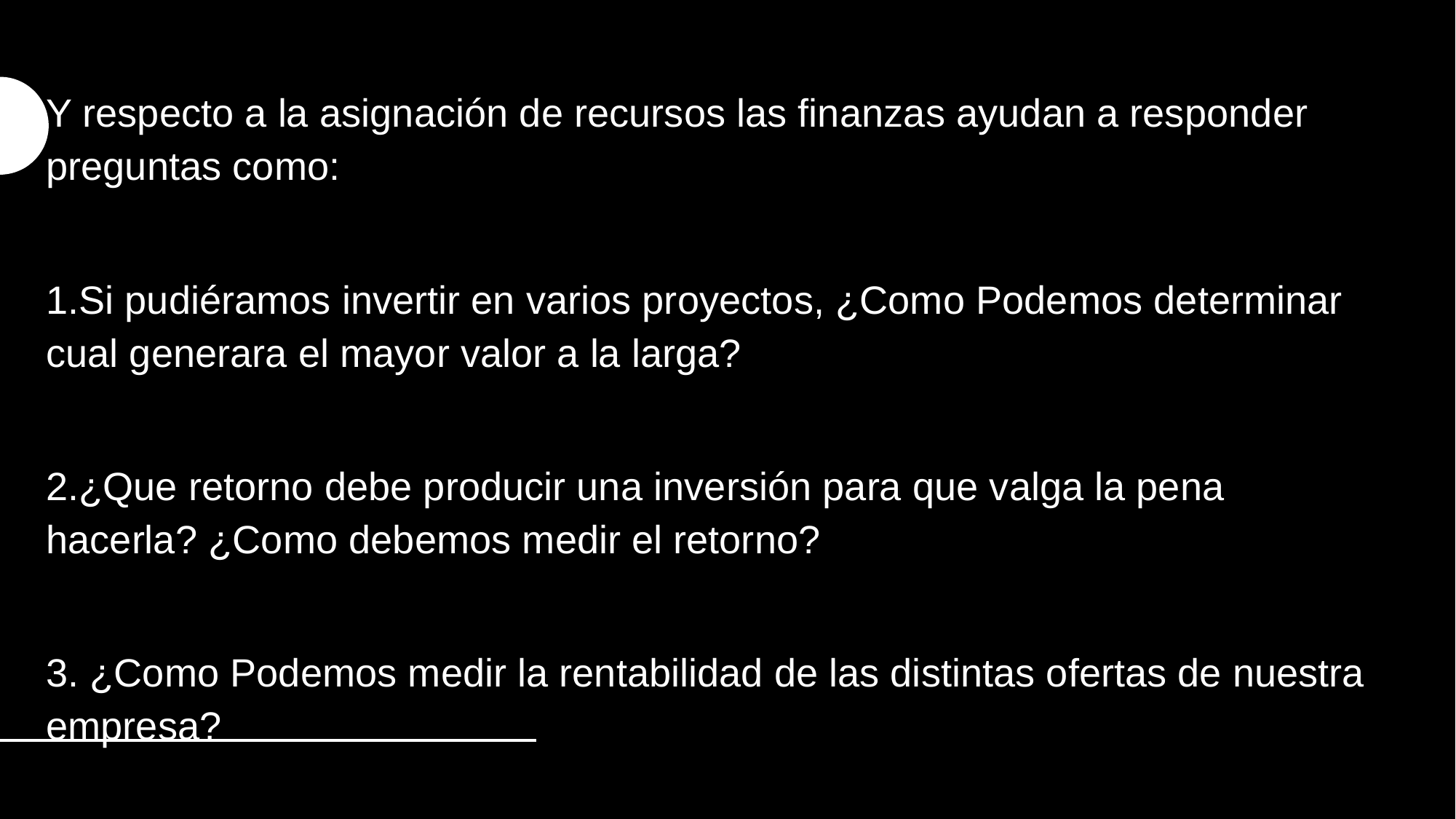

Y respecto a la asignación de recursos las finanzas ayudan a responder preguntas como:

1.Si pudiéramos invertir en varios proyectos, ¿Como Podemos determinar  cual generara el mayor valor a la larga?

2.¿Que retorno debe producir una inversión para que valga la pena hacerla? ¿Como debemos medir el retorno?

3. ¿Como Podemos medir la rentabilidad de las distintas ofertas de nuestra empresa?